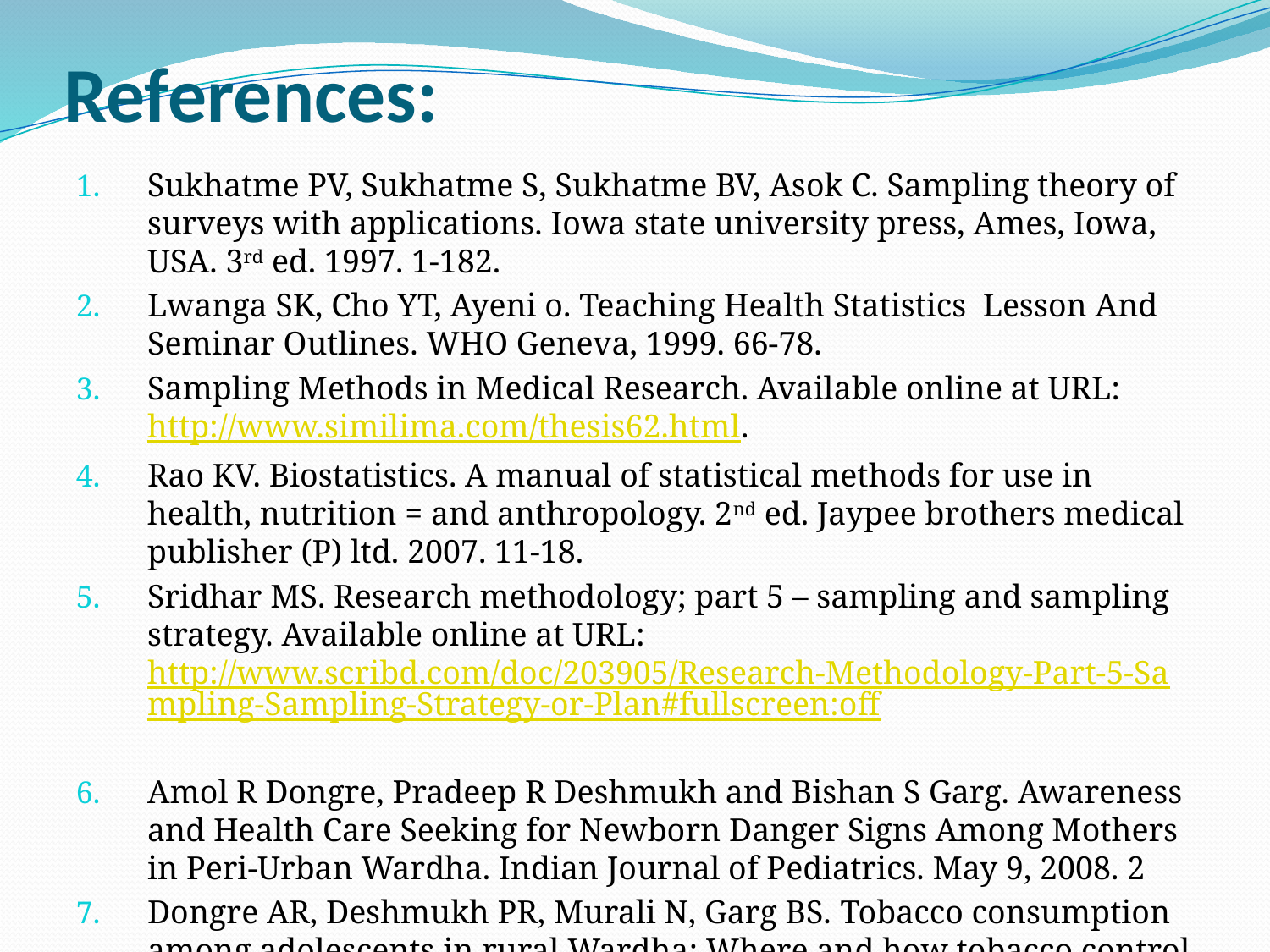

# References:
Sukhatme PV, Sukhatme S, Sukhatme BV, Asok C. Sampling theory of surveys with applications. Iowa state university press, Ames, Iowa, USA. 3rd ed. 1997. 1-182.
Lwanga SK, Cho YT, Ayeni o. Teaching Health Statistics  Lesson And Seminar Outlines. WHO Geneva, 1999. 66-78.
Sampling Methods in Medical Research. Available online at URL: http://www.similima.com/thesis62.html.
Rao KV. Biostatistics. A manual of statistical methods for use in health, nutrition = and anthropology. 2nd ed. Jaypee brothers medical publisher (P) ltd. 2007. 11-18.
Sridhar MS. Research methodology; part 5 – sampling and sampling strategy. Available online at URL: http://www.scribd.com/doc/203905/Research-Methodology-Part-5-Sampling-Sampling-Strategy-or-Plan#fullscreen:off
Amol R Dongre, Pradeep R Deshmukh and Bishan S Garg. Awareness and Health Care Seeking for Newborn Danger Signs Among Mothers in Peri-Urban Wardha. Indian Journal of Pediatrics. May 9, 2008. 2
Dongre AR, Deshmukh PR, Murali N, Garg BS. Tobacco consumption among adolescents in rural Wardha: Where and how tobacco control should focus its attention?. Indian Journal of Cancer ; Sept 2008: 45 (3). 101